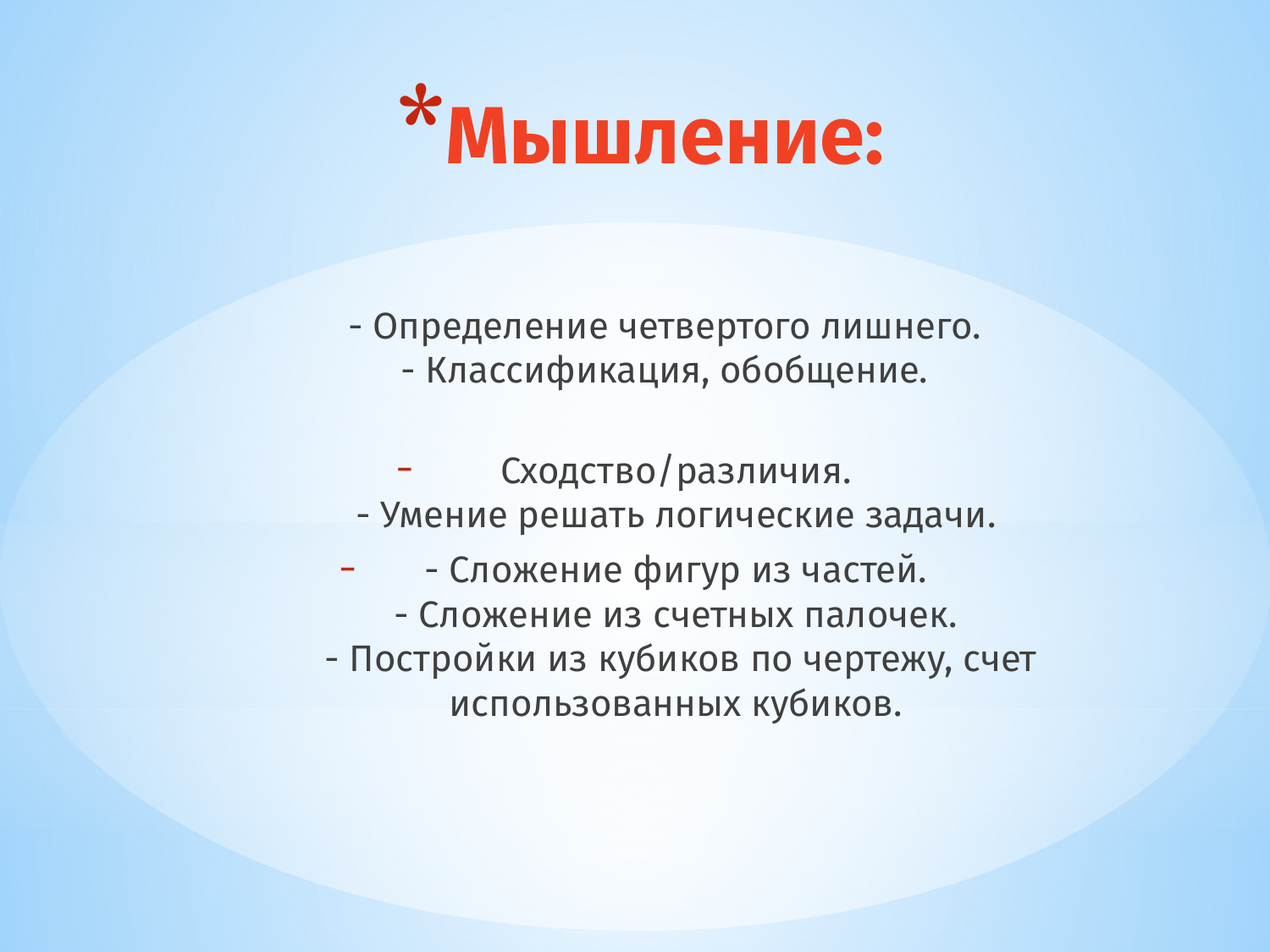

# Мышление:
- Определение четвертого лишнего.
- Классификация, обобщение.
Сходство/различия.
- Умение решать логические задачи.
- Сложение фигур из частей.
- Сложение из счетных палочек.
- Постройки из кубиков по чертежу, счет использованных кубиков.